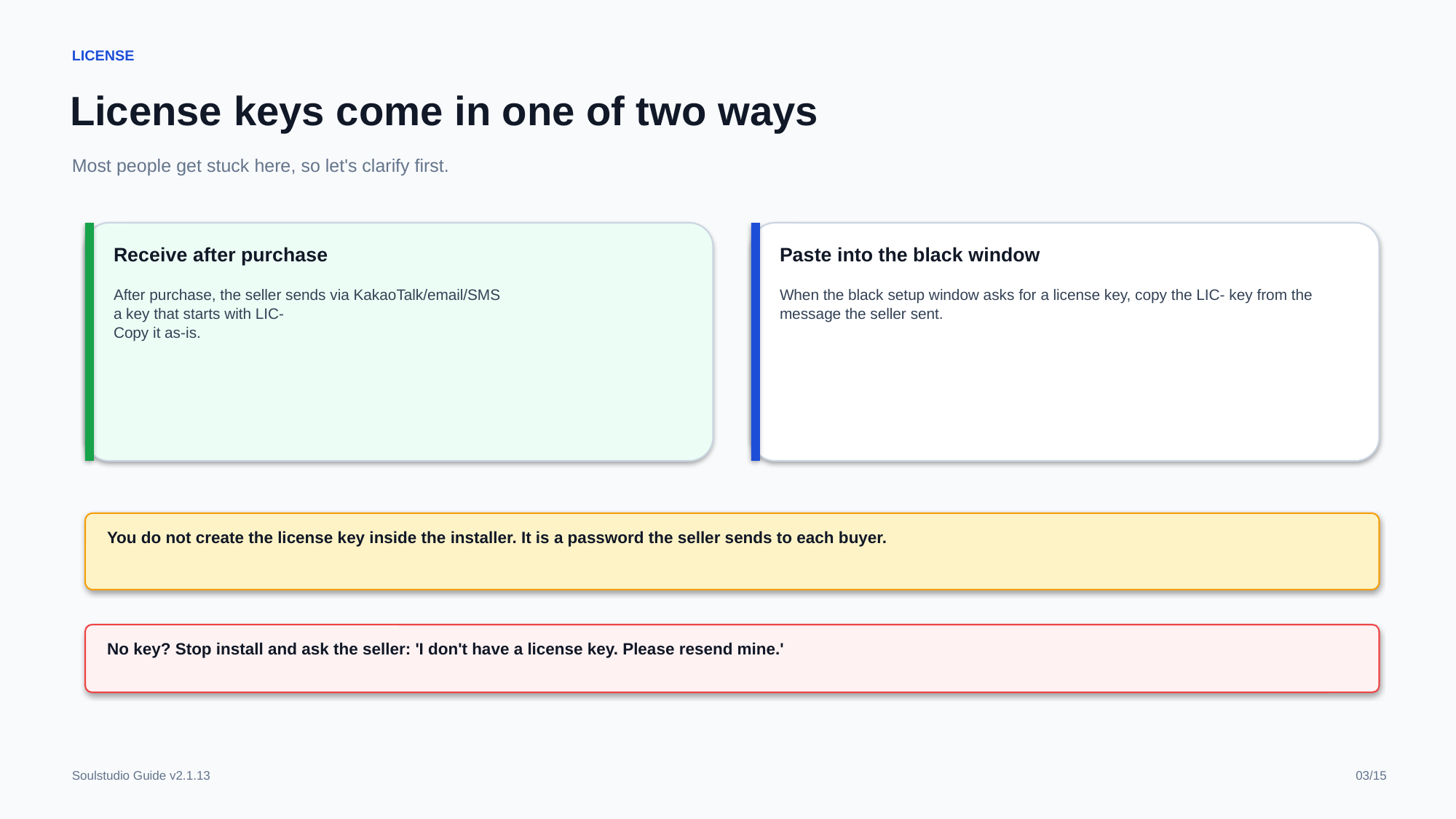

LICENSE
License keys come in one of two ways
Most people get stuck here, so let's clarify first.

Receive after purchase
Paste into the black window
After purchase, the seller sends via KakaoTalk/email/SMS
a key that starts with LIC-
Copy it as-is.
When the black setup window asks for a license key, copy the LIC- key from the message the seller sent.

You do not create the license key inside the installer. It is a password the seller sends to each buyer.

No key? Stop install and ask the seller: 'I don't have a license key. Please resend mine.'
Soulstudio Guide v2.1.13
03/15